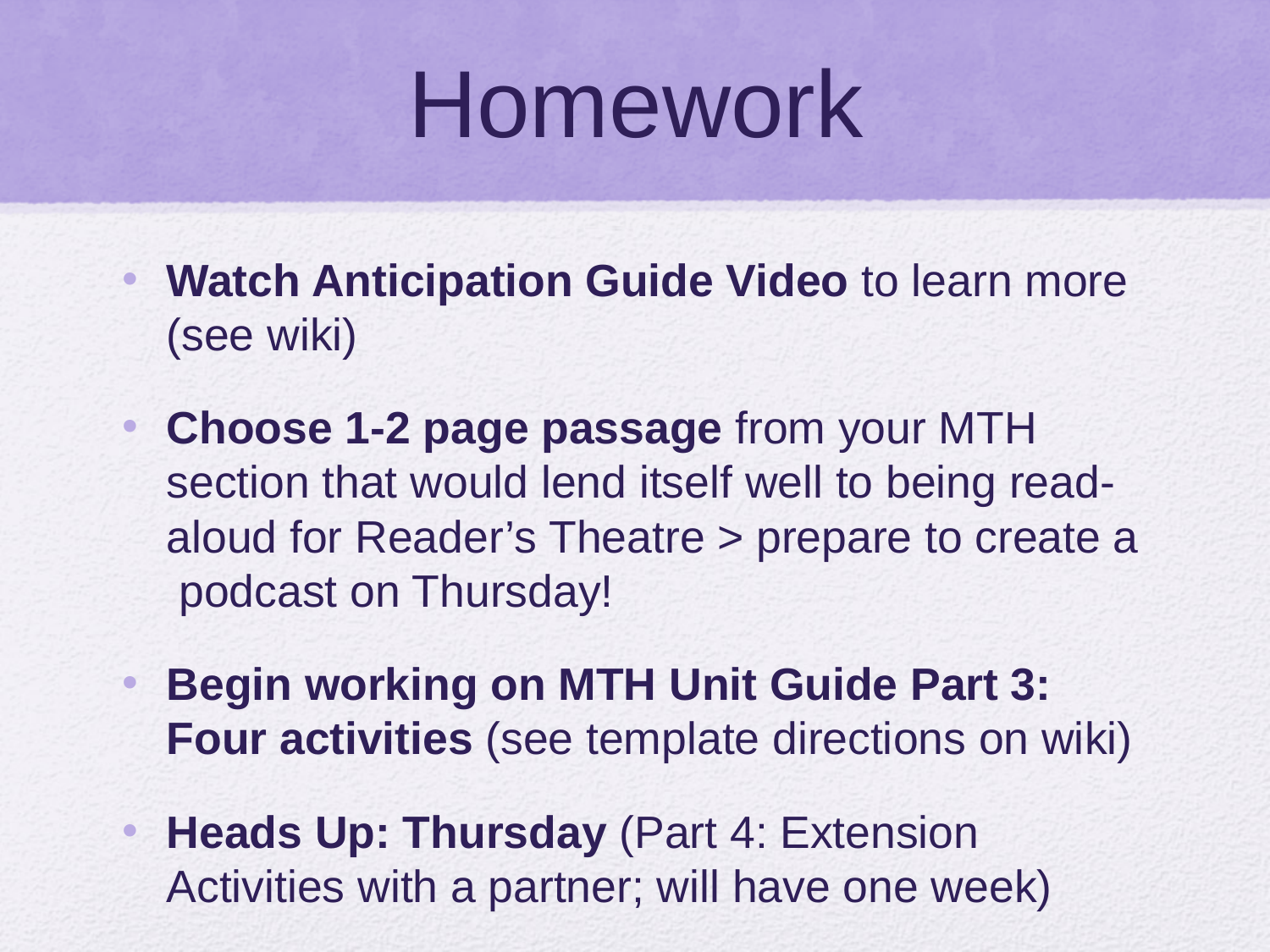

# Homework
Watch Anticipation Guide Video to learn more (see wiki)
Choose 1-2 page passage from your MTH section that would lend itself well to being read-aloud for Reader’s Theatre > prepare to create a  podcast on Thursday!
Begin working on MTH Unit Guide Part 3: Four activities (see template directions on wiki)
Heads Up: Thursday (Part 4: Extension Activities with a partner; will have one week)